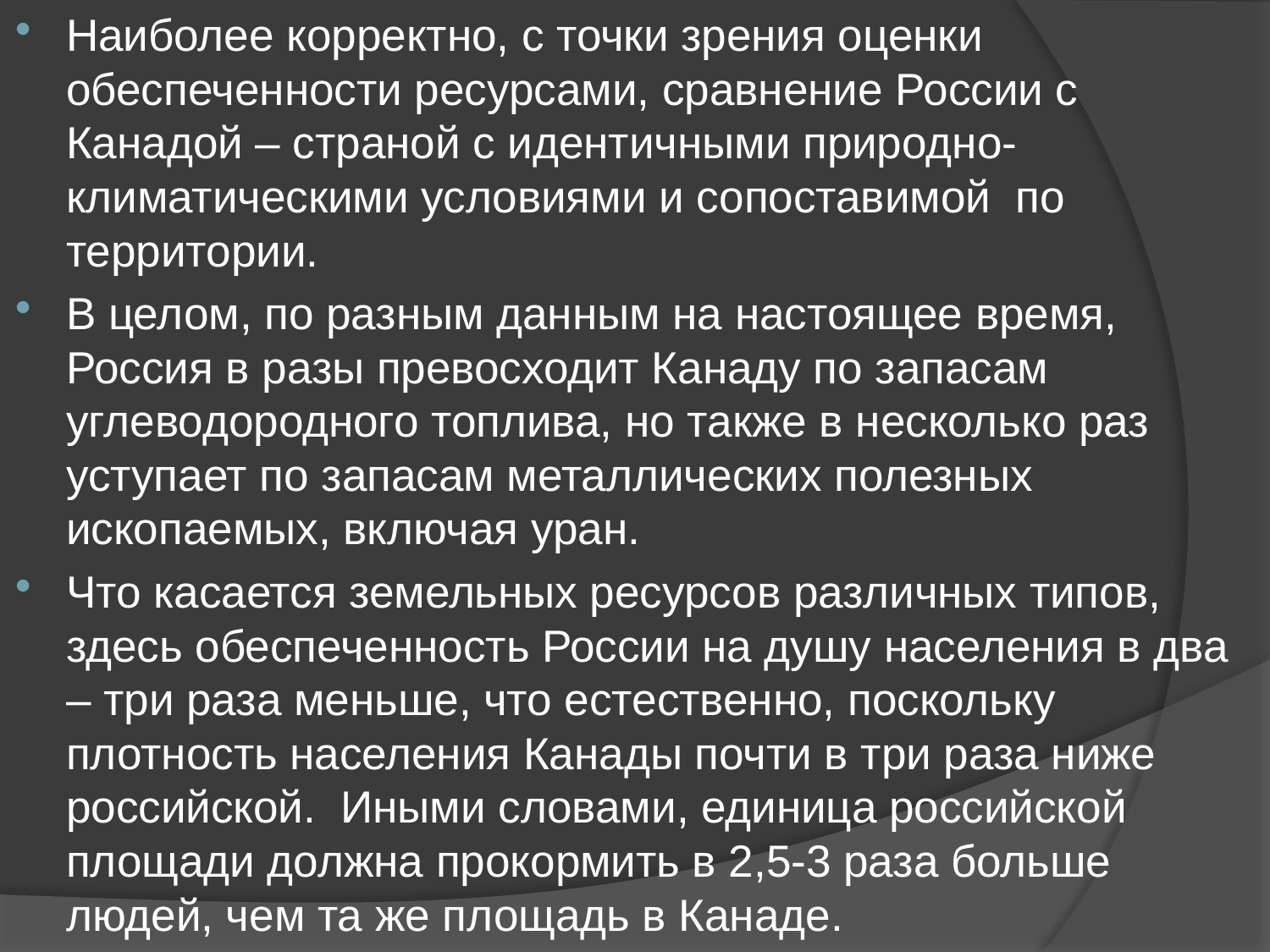

Наиболее корректно, с точки зрения оценки обеспеченности ресурсами, сравнение России с Канадой – страной с идентичными природно-климатическими условиями и сопоставимой  по территории.
В целом, по разным данным на настоящее время, Россия в разы превосходит Канаду по запасам углеводородного топлива, но также в несколько раз уступает по запасам металлических полезных ископаемых, включая уран.
Что касается земельных ресурсов различных типов, здесь обеспеченность России на душу населения в два – три раза меньше, что естественно, поскольку плотность населения Канады почти в три раза ниже российской.  Иными словами, единица российской площади должна прокормить в 2,5-3 раза больше людей, чем та же площадь в Канаде.